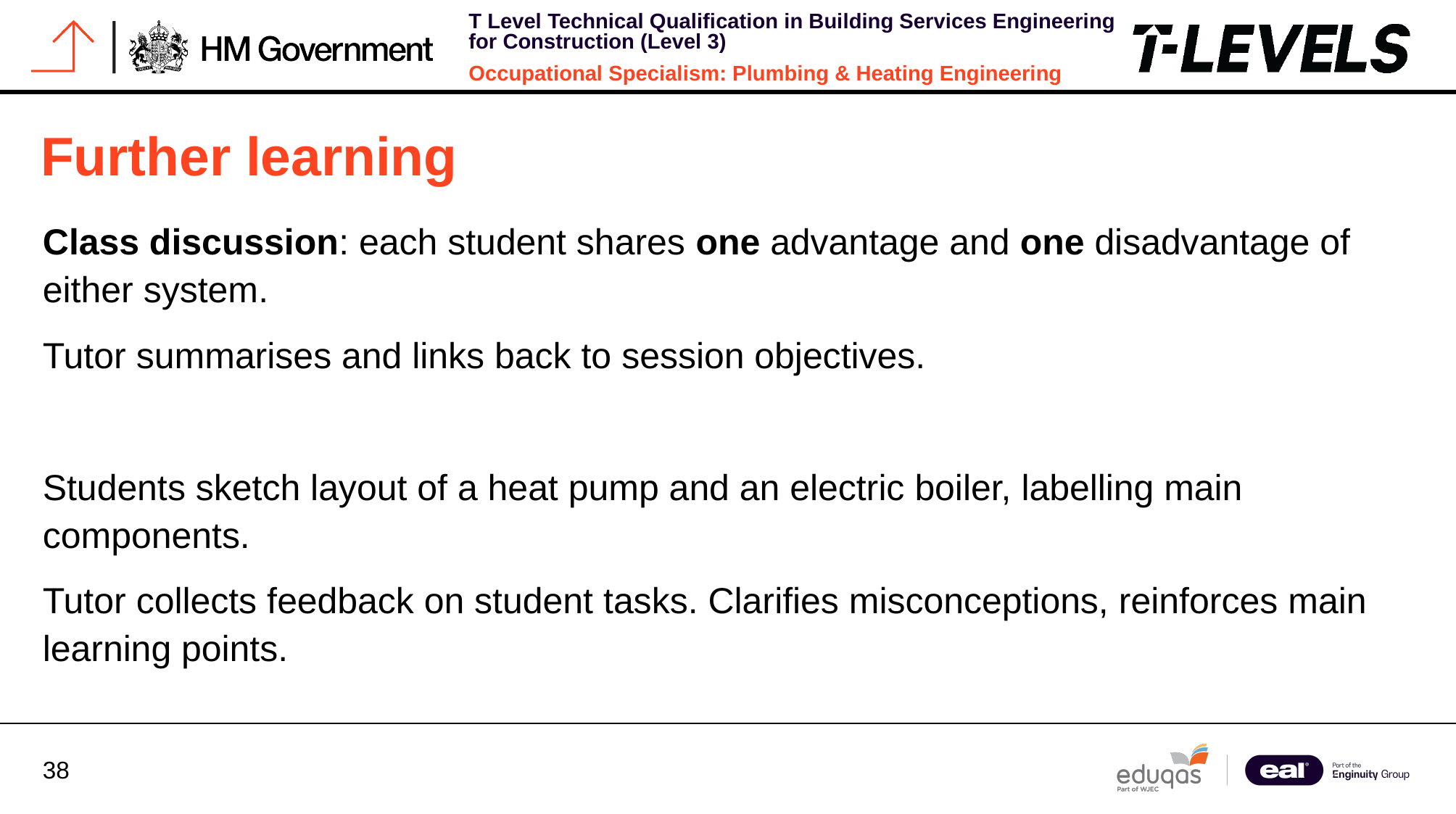

# Further learning
Class discussion: each student shares one advantage and one disadvantage of either system.
Tutor summarises and links back to session objectives.

Students sketch layout of a heat pump and an electric boiler, labelling main components.
Tutor collects feedback on student tasks. Clarifies misconceptions, reinforces main learning points.